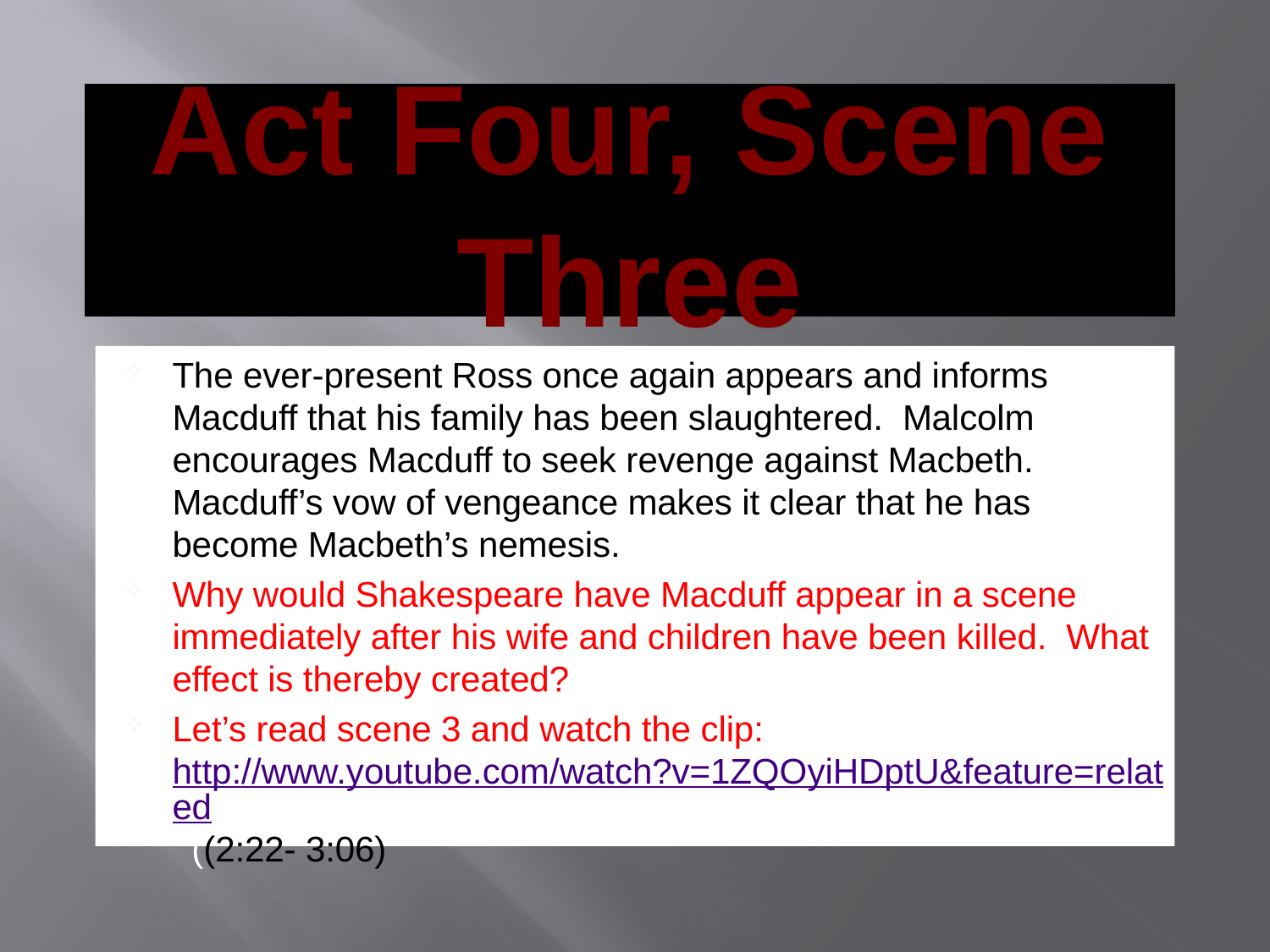

# Act Four, Scene Three
The ever-present Ross once again appears and informs Macduff that his family has been slaughtered.  Malcolm encourages Macduff to seek revenge against Macbeth.  Macduff’s vow of vengeance makes it clear that he has become Macbeth’s nemesis.
Why would Shakespeare have Macduff appear in a scene immediately after his wife and children have been killed.  What effect is thereby created?
Let’s read scene 3 and watch the clip: http://www.youtube.com/watch?v=1ZQOyiHDptU&feature=related  ((2:22- 3:06)